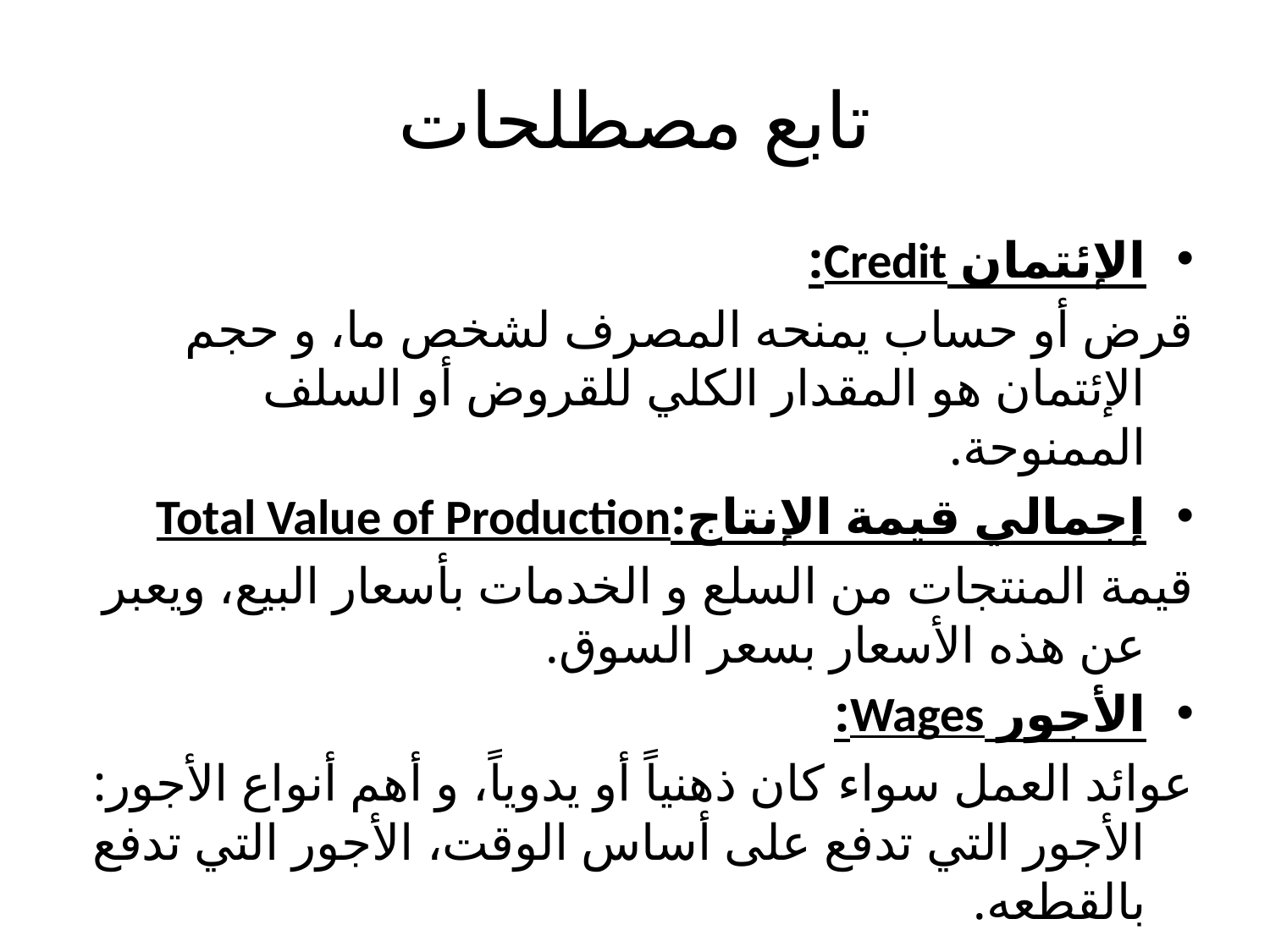

# تابع مصطلحات
الإئتمان Credit:
قرض أو حساب يمنحه المصرف لشخص ما، و حجم الإئتمان هو المقدار الكلي للقروض أو السلف الممنوحة.
إجمالي قيمة الإنتاج:Total Value of Production
قيمة المنتجات من السلع و الخدمات بأسعار البيع، ويعبر عن هذه الأسعار بسعر السوق.
الأجور Wages:
عوائد العمل سواء كان ذهنياً أو يدوياً، و أهم أنواع الأجور: الأجور التي تدفع على أساس الوقت، الأجور التي تدفع بالقطعه.